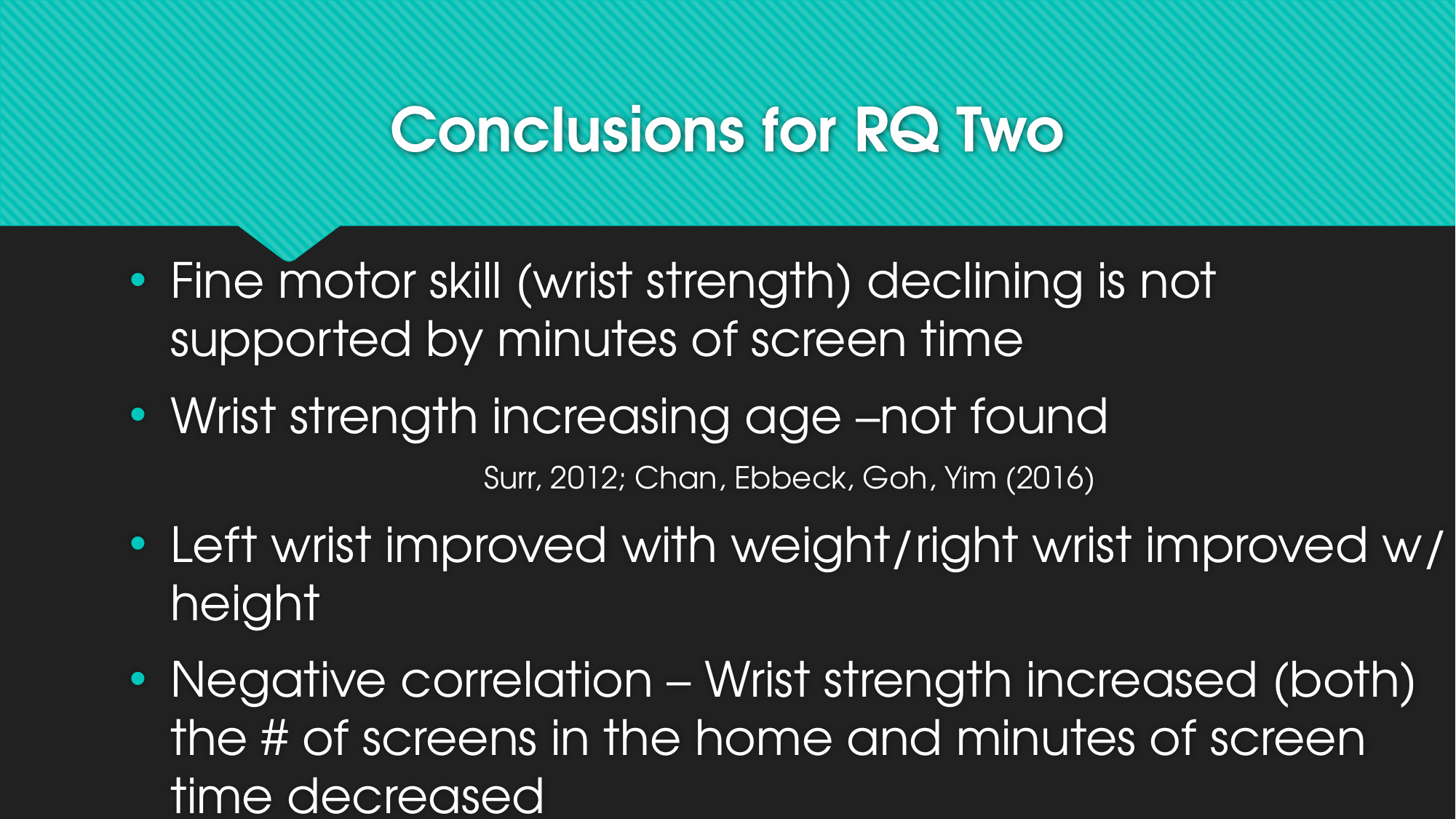

# Conclusions for RQ Two
Fine motor skill (wrist strength) declining is not supported by minutes of screen time
Wrist strength increasing age –not found
Surr, 2012; Chan, Ebbeck, Goh, Yim (2016)
Left wrist improved with weight/right wrist improved w/ height
Negative correlation – Wrist strength increased (both) the # of screens in the home and minutes of screen time decreased